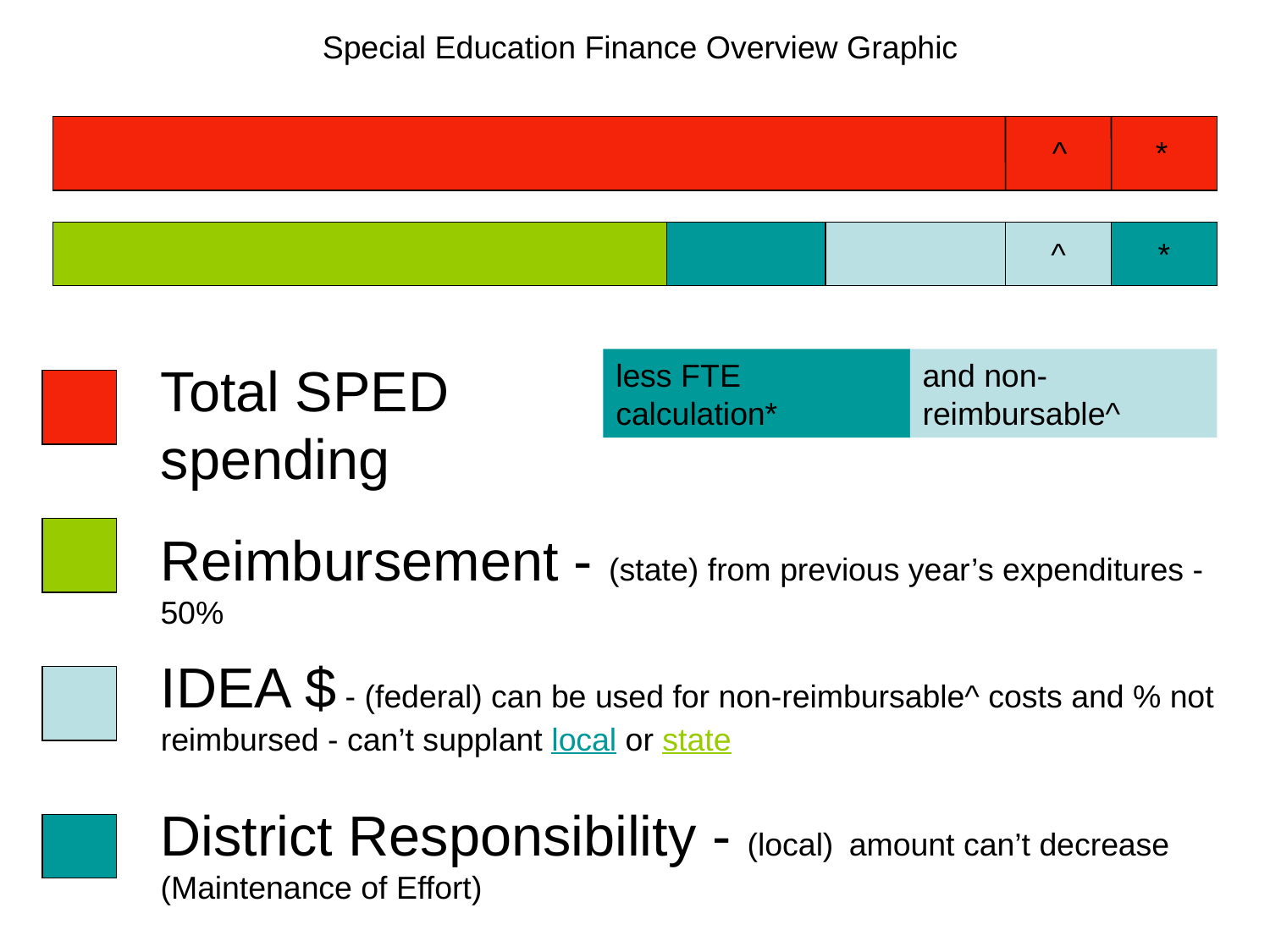

Special Education Finance Overview Graphic

^
*

^
*
Total SPED spending
less FTE calculation*
and non-reimbursable^

Reimbursement - (state) from previous year’s expenditures - 50%
IDEA $ - (federal) can be used for non-reimbursable^ costs and % not reimbursed - can’t supplant local or state

District Responsibility - (local) amount can’t decrease (Maintenance of Effort)